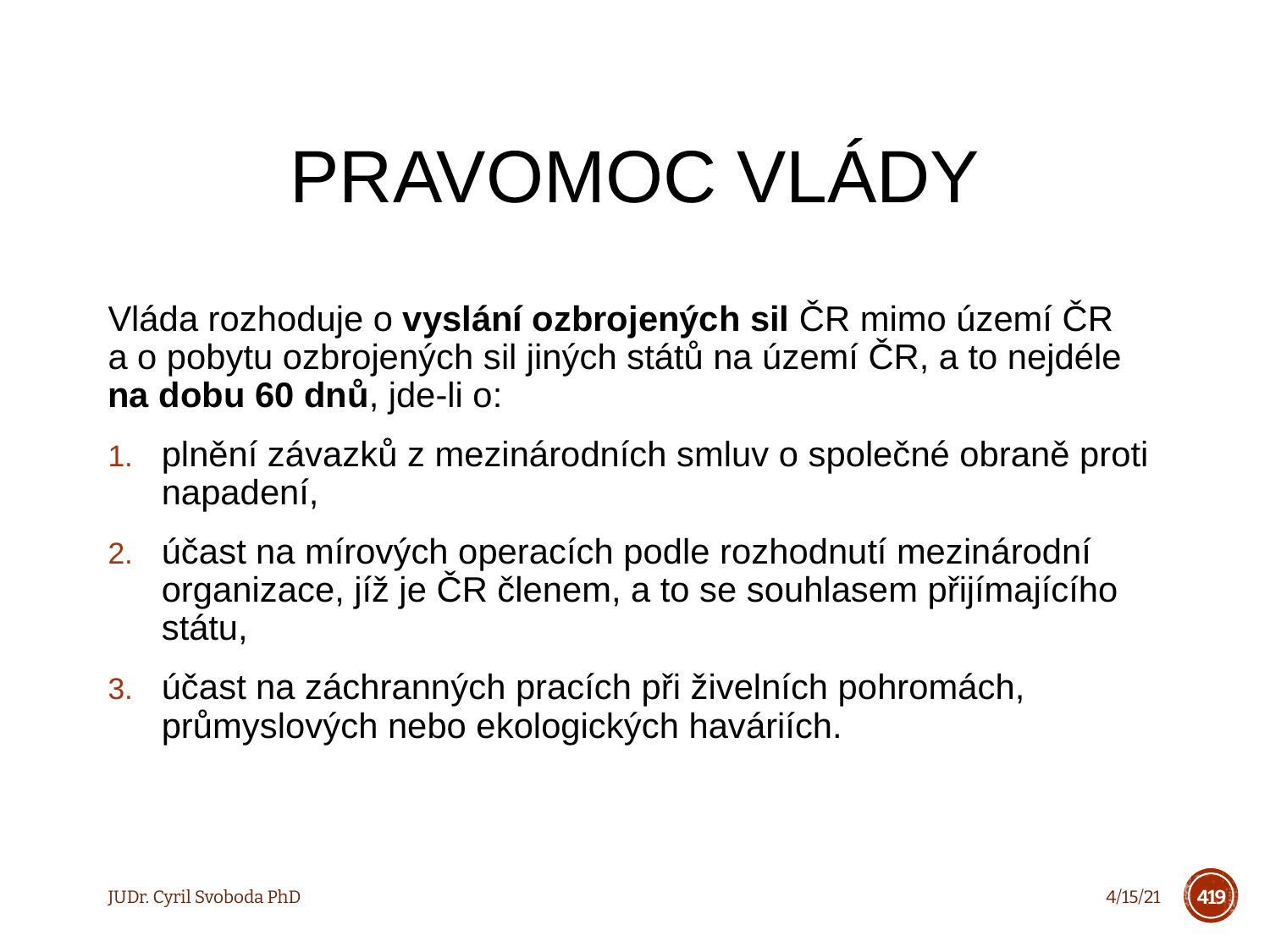

# Pravomoc vlády
Vláda rozhoduje o vyslání ozbrojených sil ČR mimo území ČR a o pobytu ozbrojených sil jiných států na území ČR, a to nejdéle na dobu 60 dnů, jde-li o:
plnění závazků z mezinárodních smluv o společné obraně proti napadení,
účast na mírových operacích podle rozhodnutí mezinárodní organizace, jíž je ČR členem, a to se souhlasem přijímajícího státu,
účast na záchranných pracích při živelních pohromách, průmyslových nebo ekologických haváriích.
JUDr. Cyril Svoboda PhD
4/15/21
419